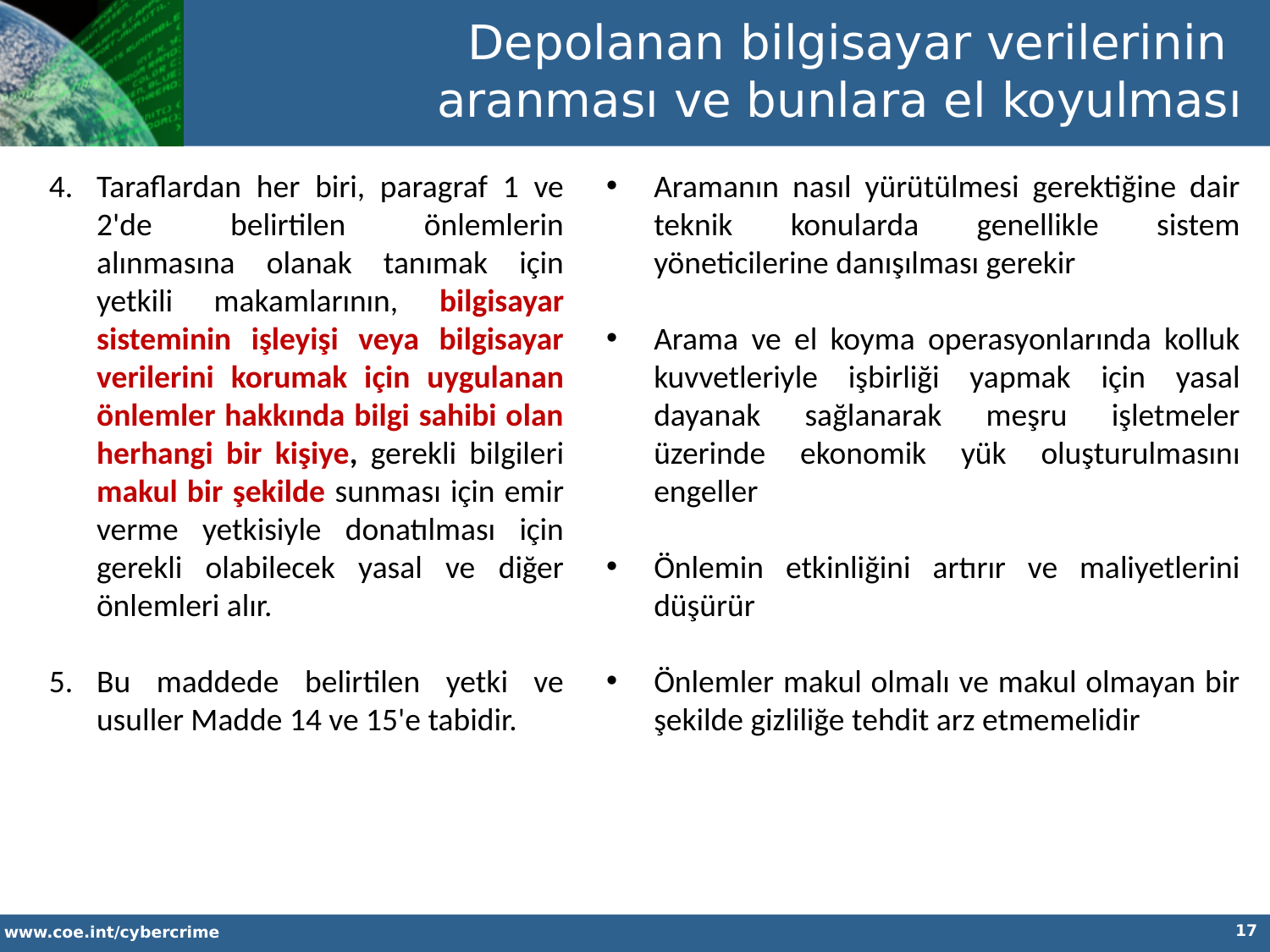

Depolanan bilgisayar verilerinin
aranması ve bunlara el koyulması
Taraflardan her biri, paragraf 1 ve 2'de belirtilen önlemlerin alınmasına olanak tanımak için yetkili makamlarının, bilgisayar sisteminin işleyişi veya bilgisayar verilerini korumak için uygulanan önlemler hakkında bilgi sahibi olan herhangi bir kişiye, gerekli bilgileri makul bir şekilde sunması için emir verme yetkisiyle donatılması için gerekli olabilecek yasal ve diğer önlemleri alır.

Bu maddede belirtilen yetki ve usuller Madde 14 ve 15'e tabidir.
Aramanın nasıl yürütülmesi gerektiğine dair teknik konularda genellikle sistem yöneticilerine danışılması gerekir

Arama ve el koyma operasyonlarında kolluk kuvvetleriyle işbirliği yapmak için yasal dayanak sağlanarak meşru işletmeler üzerinde ekonomik yük oluşturulmasını engeller

Önlemin etkinliğini artırır ve maliyetlerini düşürür

Önlemler makul olmalı ve makul olmayan bir şekilde gizliliğe tehdit arz etmemelidir